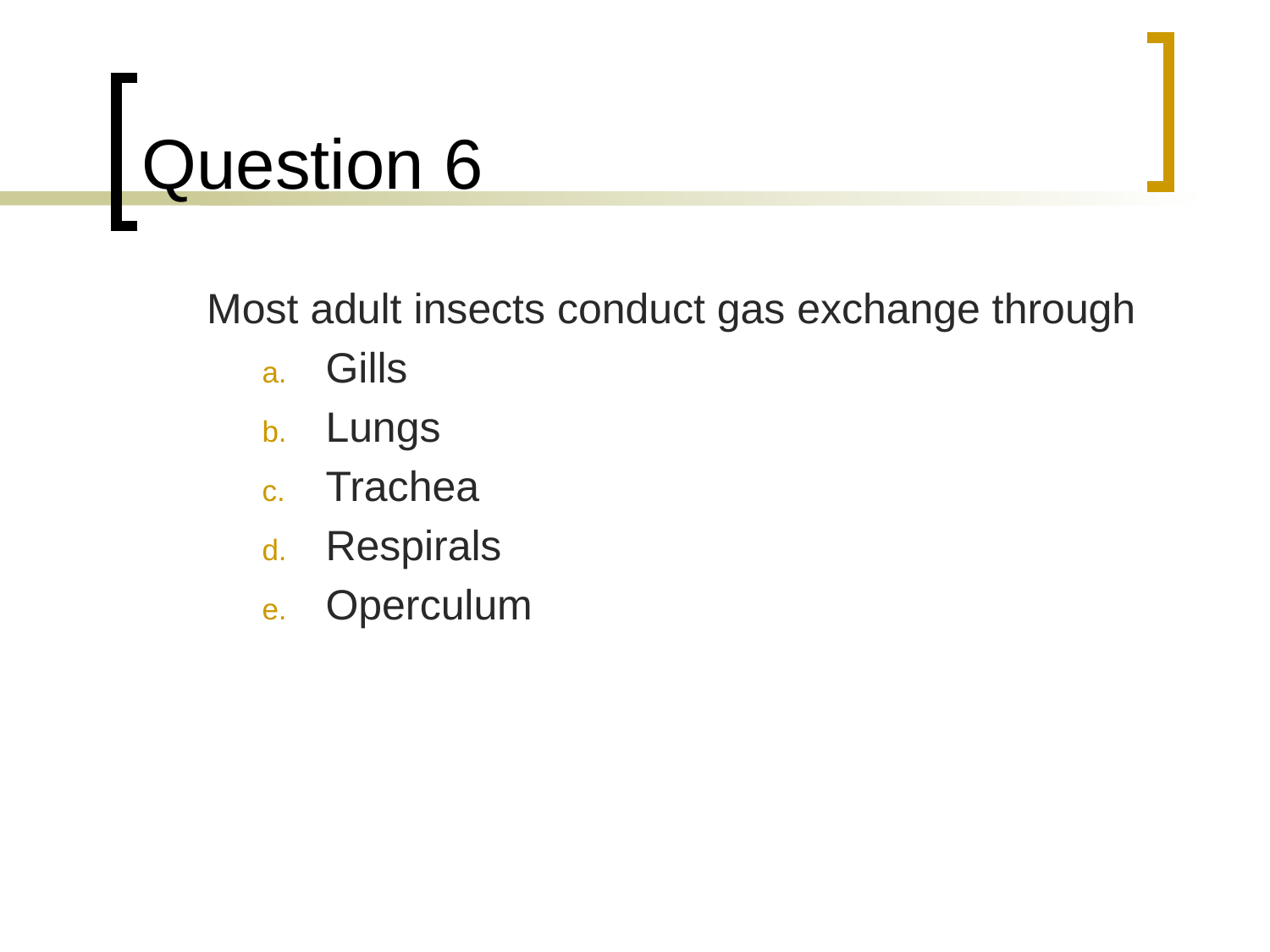

# Question 6
	Most adult insects conduct gas exchange through
Gills
Lungs
Trachea
Respirals
Operculum